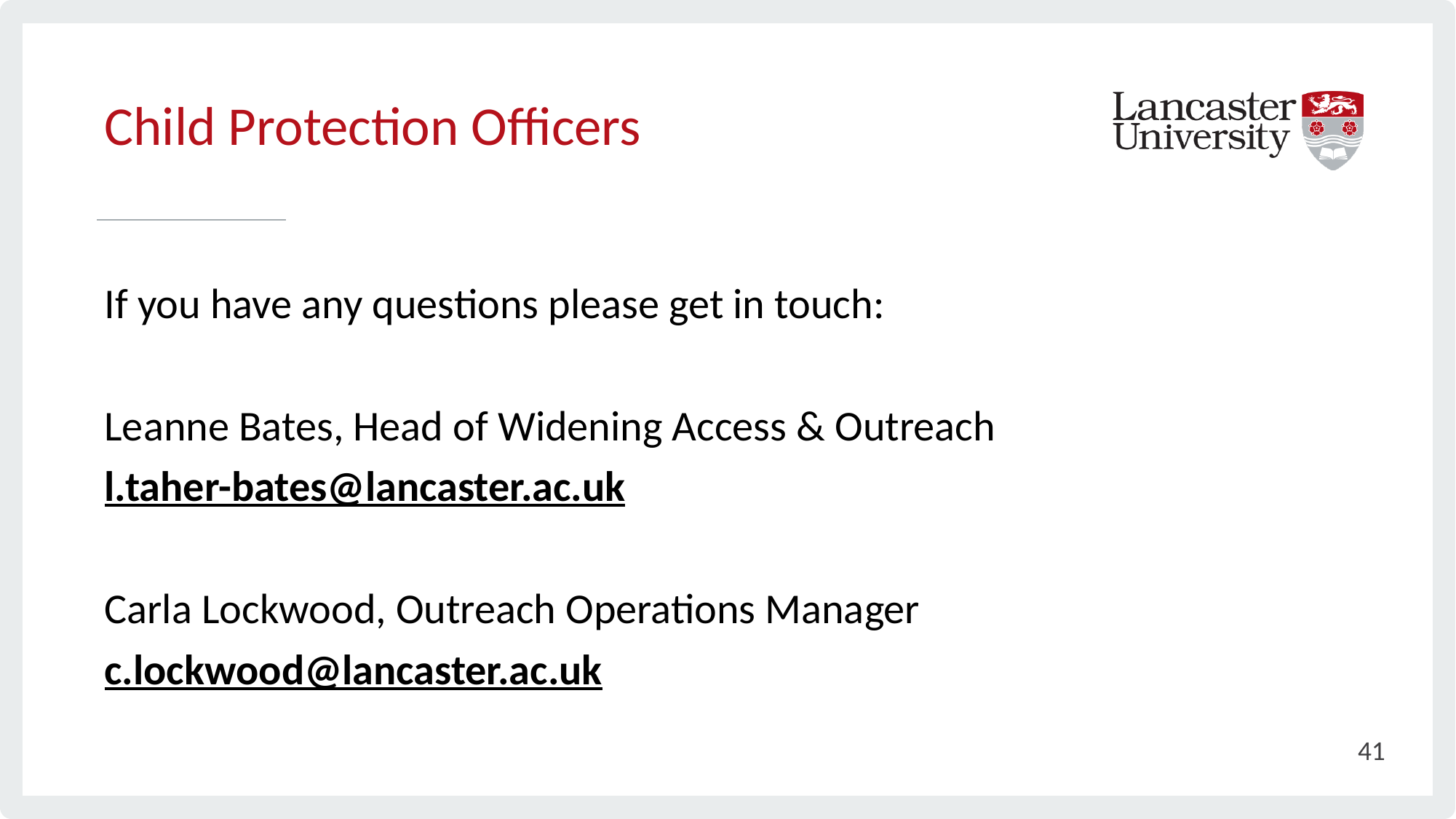

# Child Protection Officers
If you have any questions please get in touch:

Leanne Bates, Head of Widening Access & Outreach
l.taher-bates@lancaster.ac.uk

Carla Lockwood, Outreach Operations Manager
c.lockwood@lancaster.ac.uk

41